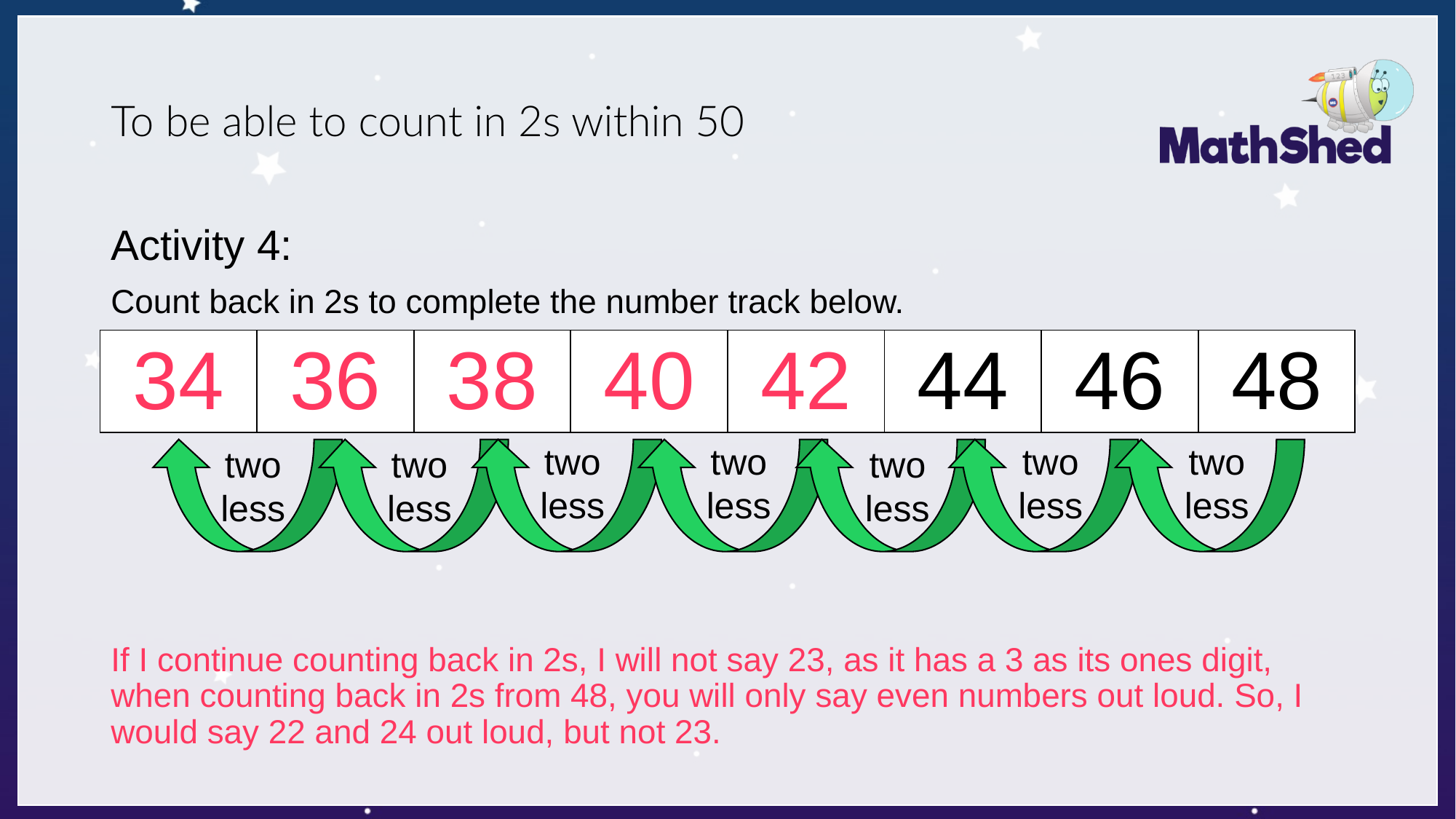

# To be able to count in 2s within 50
Activity 4:
Count back in 2s to complete the number track below.

If I continue counting back in 2s, I will not say 23, as it has a 3 as its ones digit, when counting back in 2s from 48, you will only say even numbers out loud. So, I would say 22 and 24 out loud, but not 23.

| 34 | 36 | 38 | 40 | 42 | 44 | 46 | 48 |
| --- | --- | --- | --- | --- | --- | --- | --- |
two
less
two
less
two
less
two
less
two
less
two
less
two
less